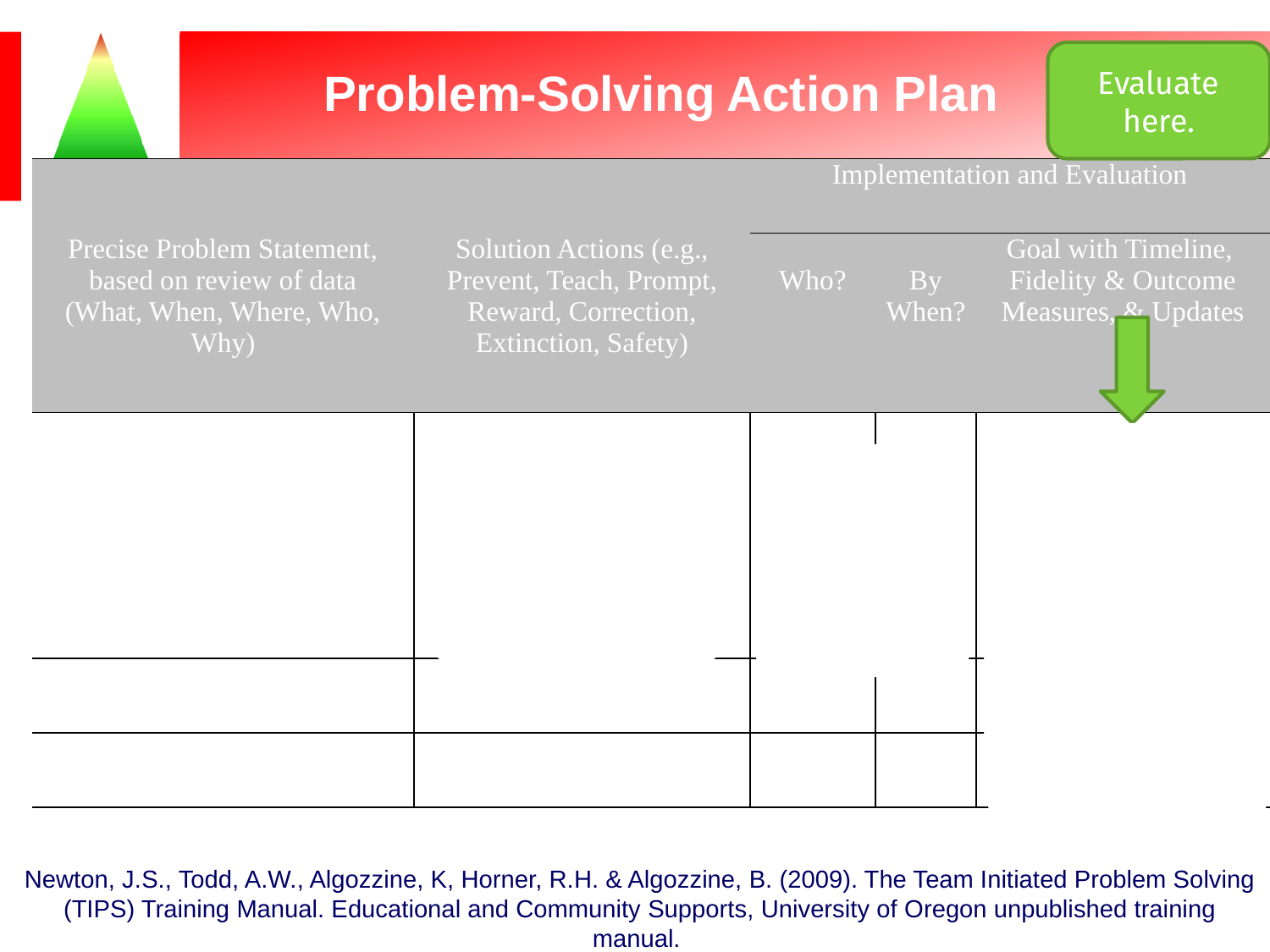

Evaluate here.
Problem-Solving Action Plan
|  |  | Implementation and Evaluation |  |  |
| --- | --- | --- | --- | --- |
| Precise Problem Statement, based on review of data (What, When, Where, Who, Why) | Solution Actions (e.g., Prevent, Teach, Prompt, Reward, Correction, Extinction, Safety) | Who? | By When? | Goal with Timeline, Fidelity & Outcome Measures, & Updates |
|  |  | SS JA All teachers | 11/1/10 11/3/10 11/3/10 | JM will earn 80% of his daily points on his daily progress report per day for 4/5 days per week by 12/18/10 |
|  |  |  |  |  |
|  |  |  |  |  |

JM has received 2 ODRs during the first grading period for disruptive behaviors in the classroom during reading possibly motivated by attention.

11/1 BM has shown some initial progress with his behavior contract and he earned 80% of his points for the past 8 days. Update: continue with the plan. Consider next- Add a self-monitoring component and check back in 2 weeks.

Re-teach Responsibility lessons
Implement CICO
Reinforce on-task behaviors with DPR

Newton, J.S., Todd, A.W., Algozzine, K, Horner, R.H. & Algozzine, B. (2009). The Team Initiated Problem Solving (TIPS) Training Manual. Educational and Community Supports, University of Oregon unpublished training manual.